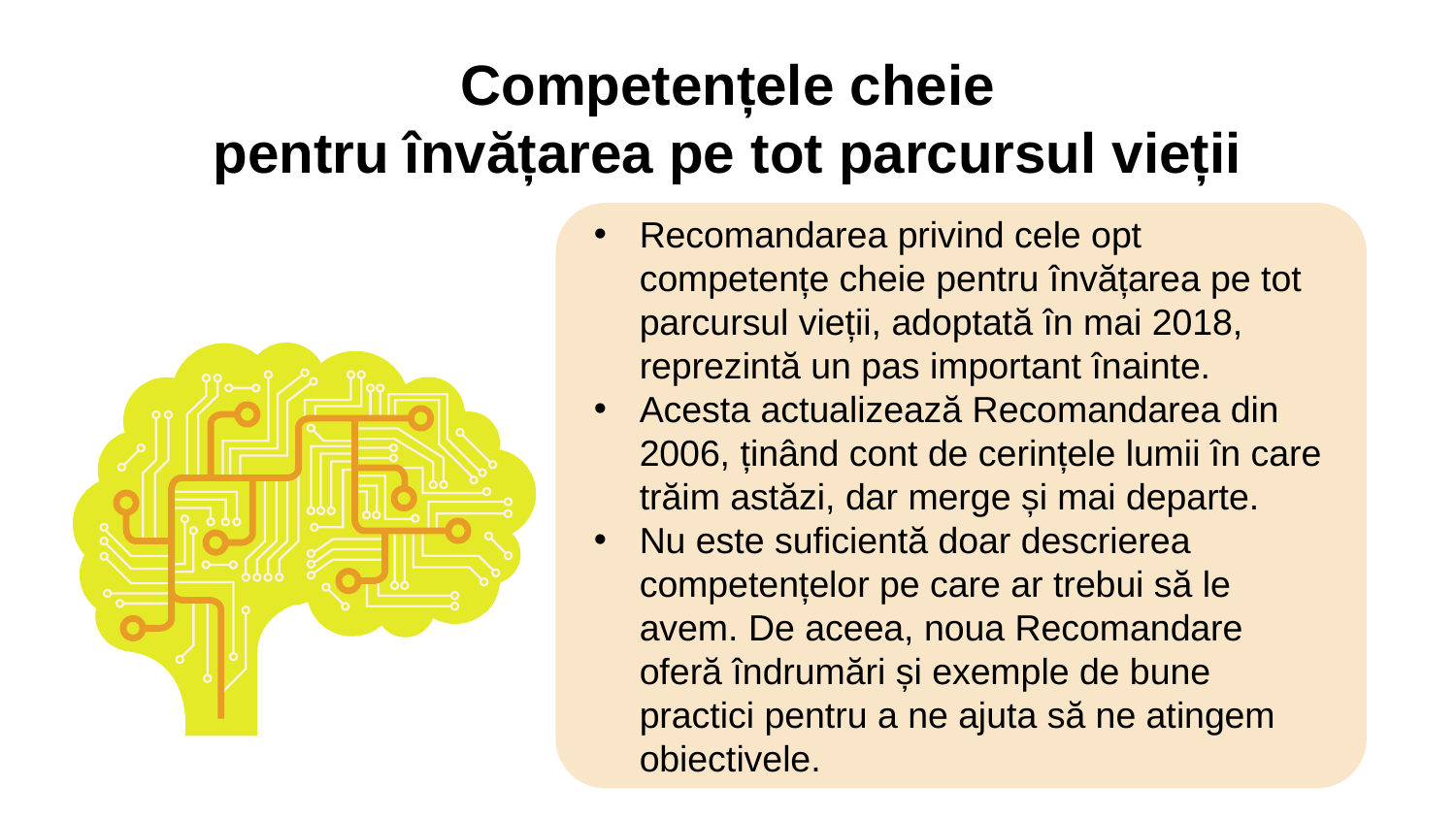

# Competențele cheie pentru învățarea pe tot parcursul vieții

Recomandarea privind cele opt competențe cheie pentru învățarea pe tot parcursul vieții, adoptată în mai 2018, reprezintă un pas important înainte.
Acesta actualizează Recomandarea din 2006, ținând cont de cerințele lumii în care trăim astăzi, dar merge și mai departe.
Nu este suficientă doar descrierea competențelor pe care ar trebui să le avem. De aceea, noua Recomandare oferă îndrumări și exemple de bune practici pentru a ne ajuta să ne atingem obiectivele.